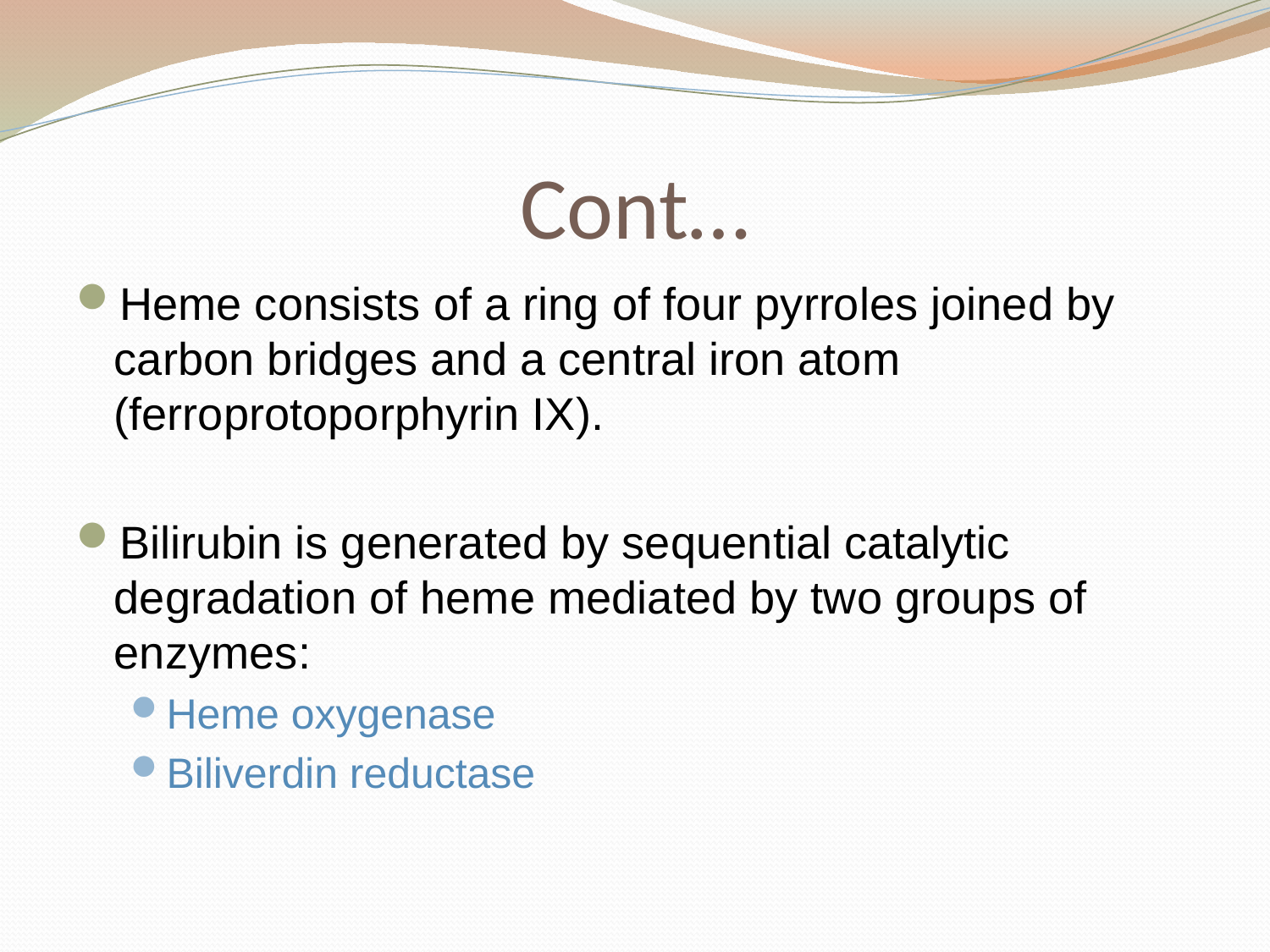

# Cont…
Heme consists of a ring of four pyrroles joined by carbon bridges and a central iron atom (ferroprotoporphyrin IX).

Bilirubin is generated by sequential catalytic degradation of heme mediated by two groups of enzymes:
Heme oxygenase
Biliverdin reductase